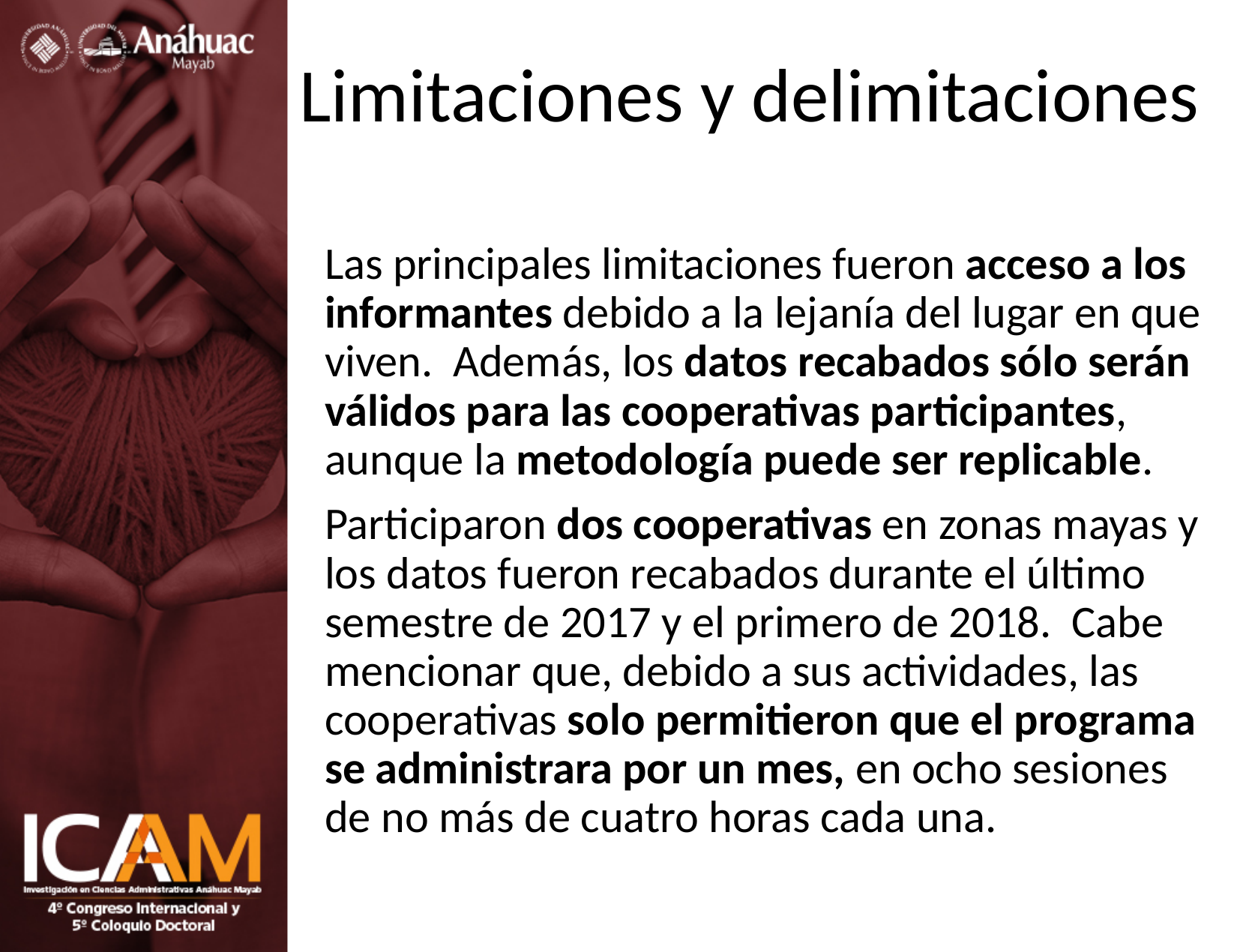

# Limitaciones y delimitaciones
Las principales limitaciones fueron acceso a los informantes debido a la lejanía del lugar en que viven.  Además, los datos recabados sólo serán válidos para las cooperativas participantes, aunque la metodología puede ser replicable.
Participaron dos cooperativas en zonas mayas y los datos fueron recabados durante el último semestre de 2017 y el primero de 2018.  Cabe mencionar que, debido a sus actividades, las cooperativas solo permitieron que el programa se administrara por un mes, en ocho sesiones de no más de cuatro horas cada una.